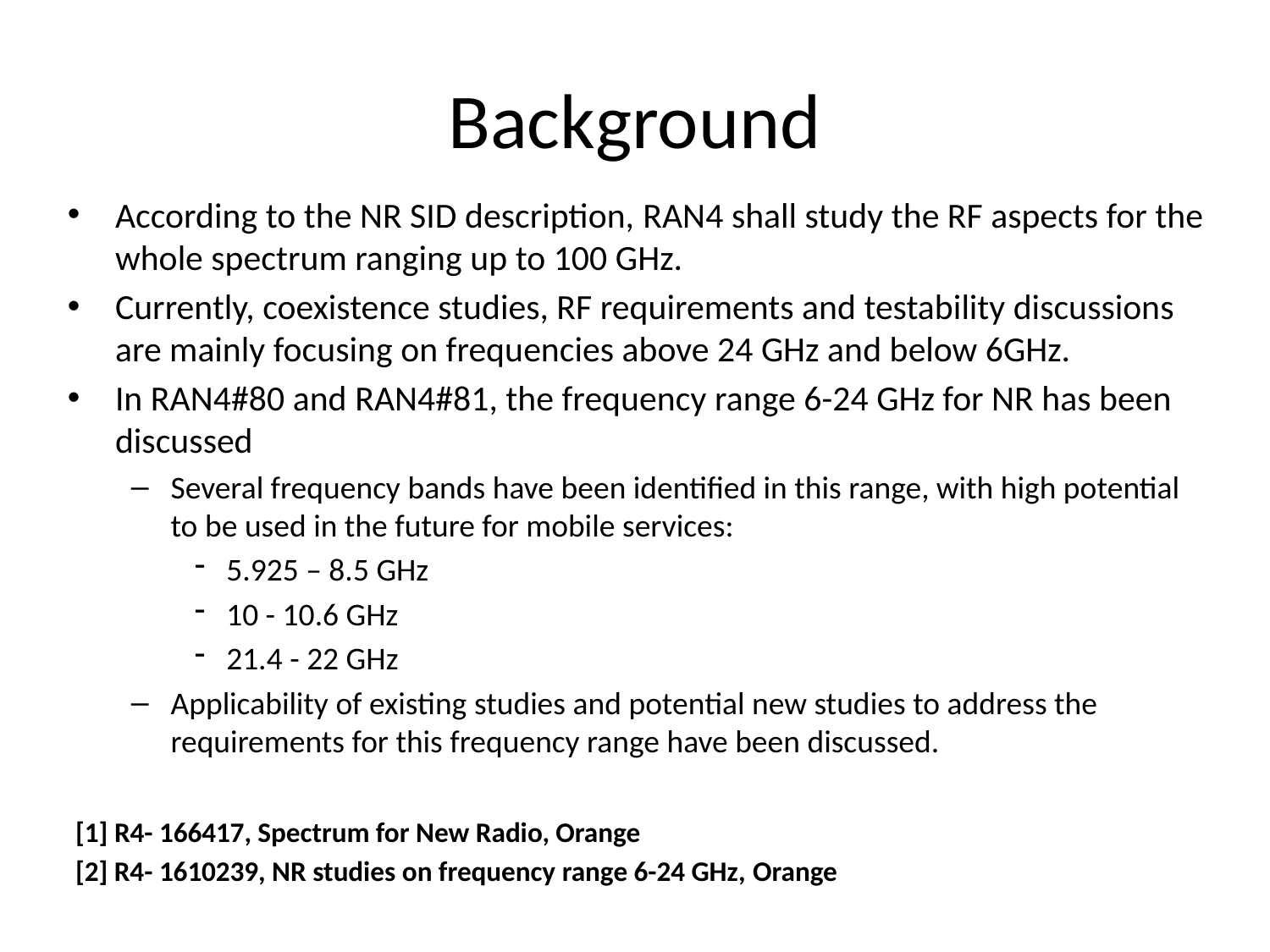

# Background
According to the NR SID description, RAN4 shall study the RF aspects for the whole spectrum ranging up to 100 GHz.
Currently, coexistence studies, RF requirements and testability discussions are mainly focusing on frequencies above 24 GHz and below 6GHz.
In RAN4#80 and RAN4#81, the frequency range 6-24 GHz for NR has been discussed
Several frequency bands have been identified in this range, with high potential to be used in the future for mobile services:
5.925 – 8.5 GHz
10 - 10.6 GHz
21.4 - 22 GHz
Applicability of existing studies and potential new studies to address the requirements for this frequency range have been discussed.

[1] R4- 166417, Spectrum for New Radio, Orange
[2] R4- 1610239, NR studies on frequency range 6-24 GHz, Orange